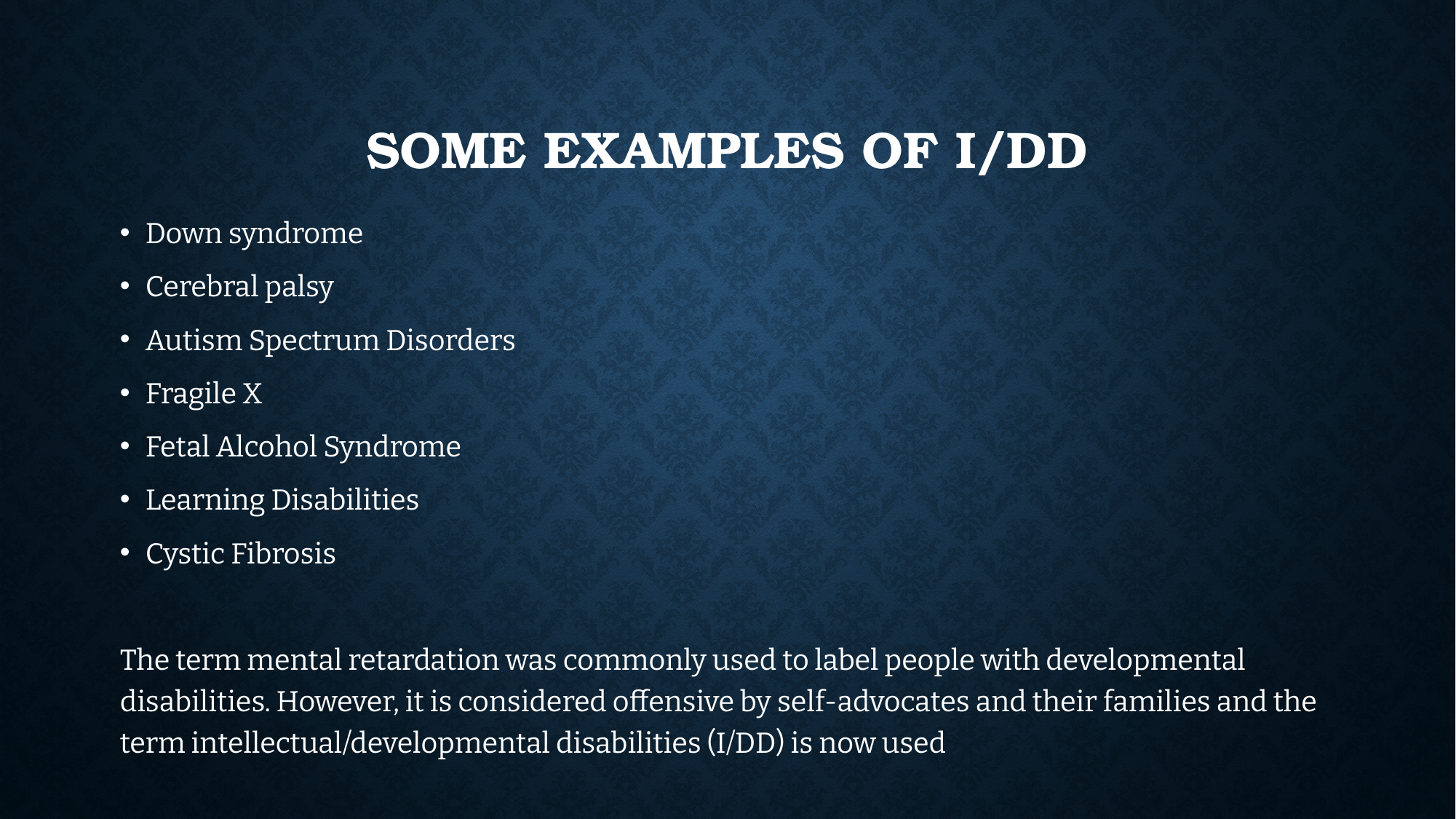

# Some Examples of i/dd
Down syndrome
Cerebral palsy
Autism Spectrum Disorders
Fragile X
Fetal Alcohol Syndrome
Learning Disabilities
Cystic Fibrosis

The term mental retardation was commonly used to label people with developmental disabilities. However, it is considered offensive by self-advocates and their families and the term intellectual/developmental disabilities (I/DD) is now used